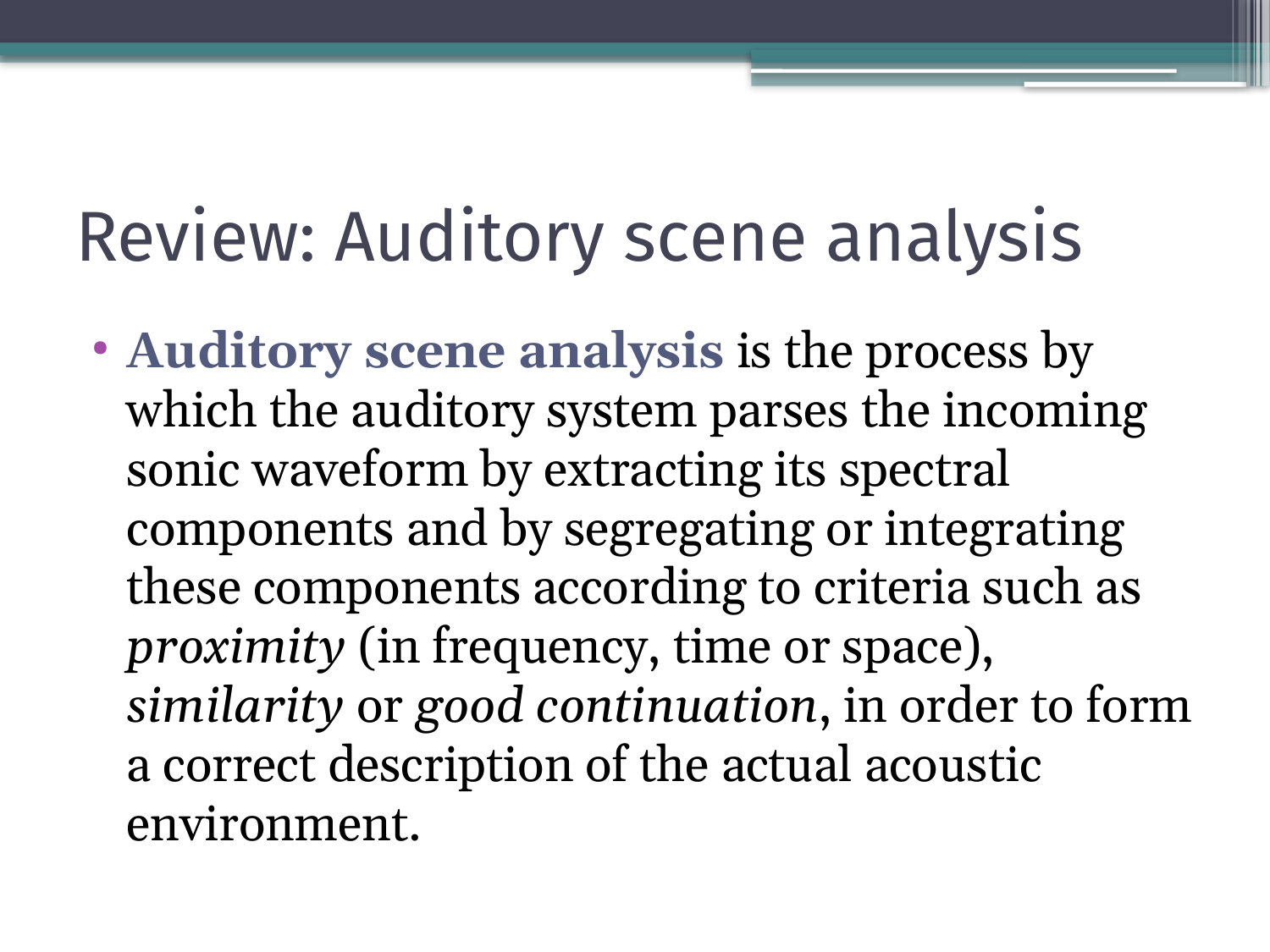

# Review: Auditory scene analysis
Auditory scene analysis is the process by which the auditory system parses the incoming sonic waveform by extracting its spectral components and by segregating or integrating these components according to criteria such as proximity (in frequency, time or space), similarity or good continuation, in order to form a correct description of the actual acoustic environment.